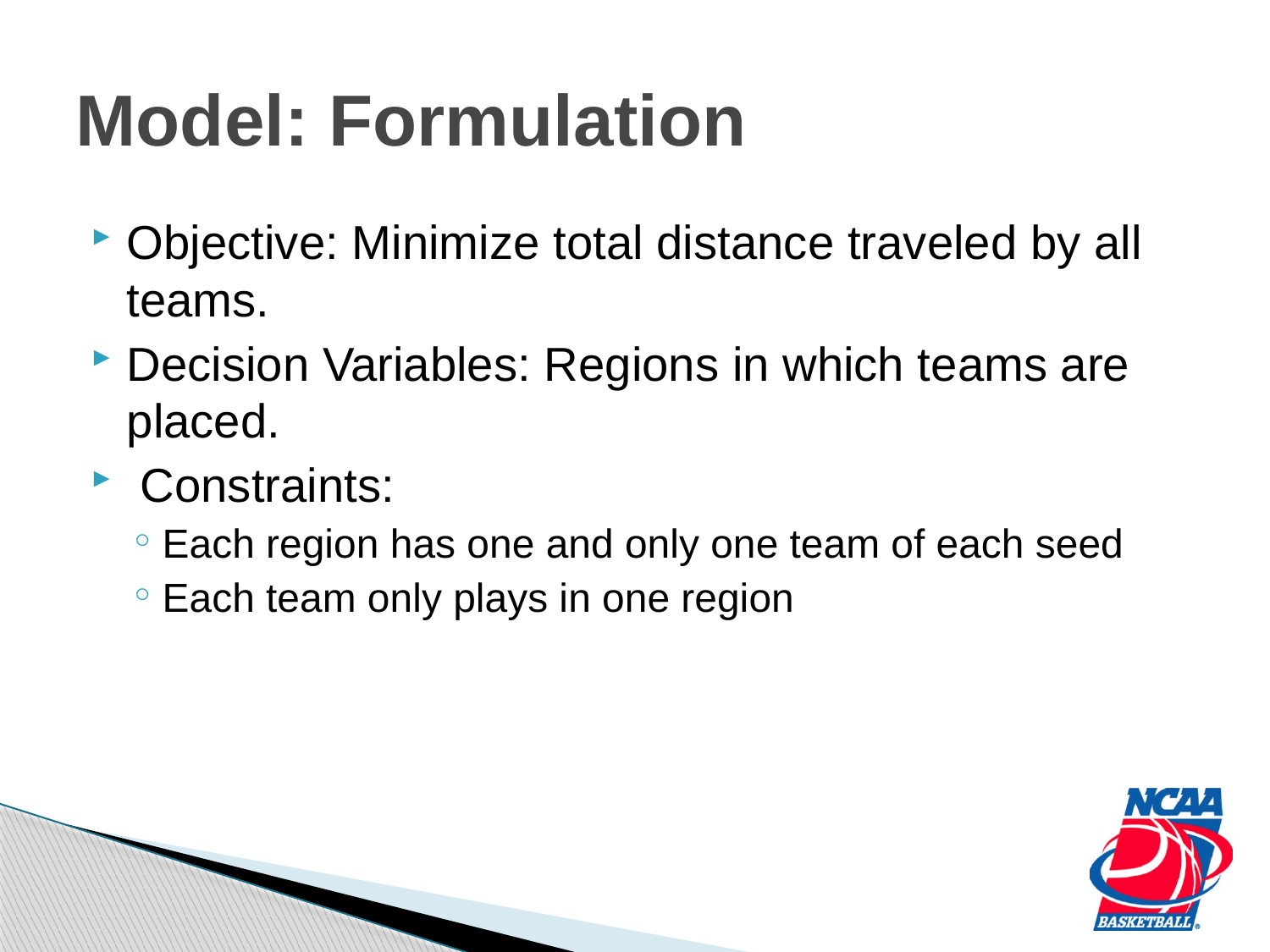

# Model: Formulation
Objective: Minimize total distance traveled by all teams.
Decision Variables: Regions in which teams are placed.
 Constraints:
Each region has one and only one team of each seed
Each team only plays in one region